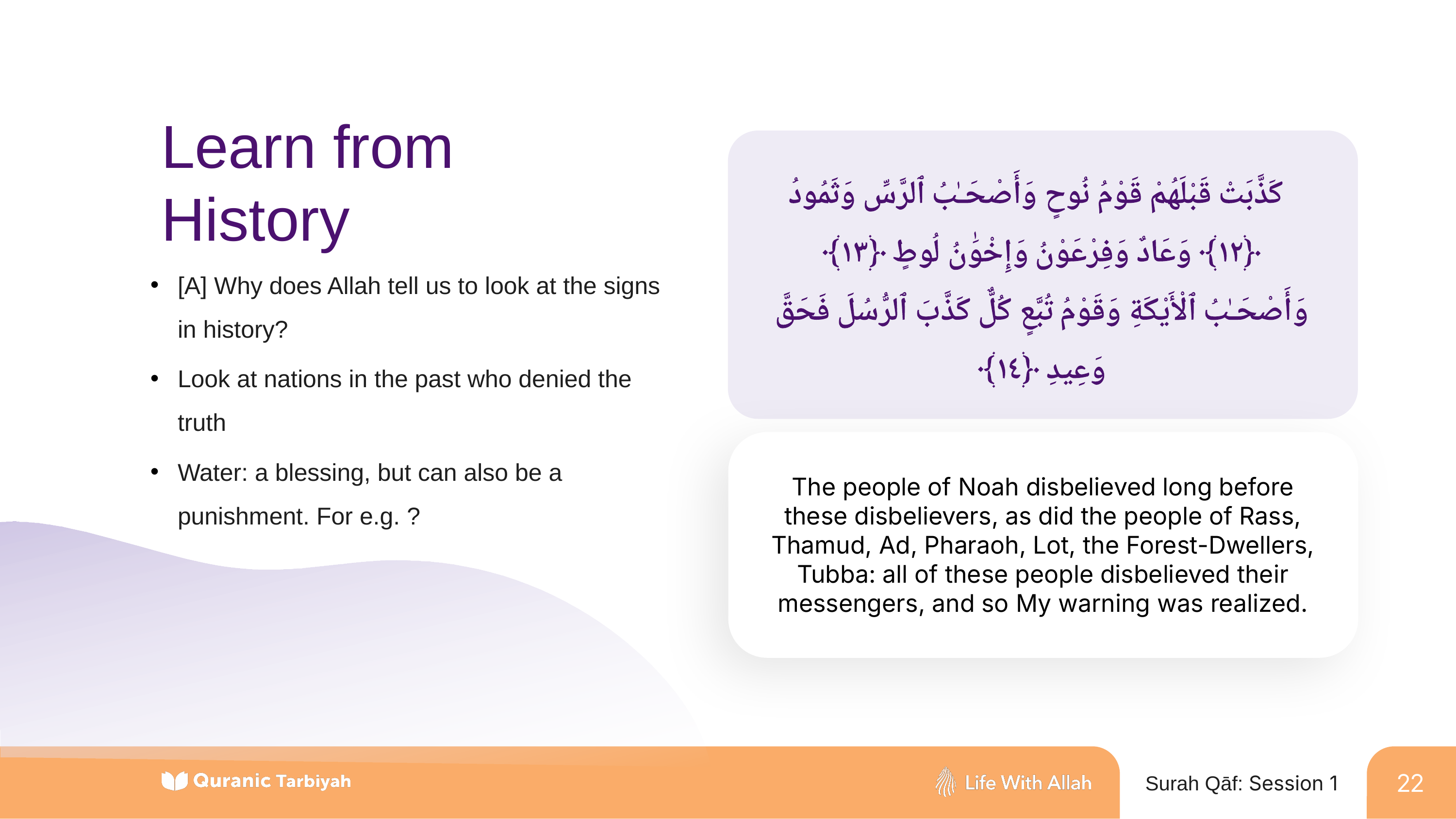

Learn from History

[A] Why does Allah tell us to look at the signs in history?
Look at nations in the past who denied the truth
Water: a blessing, but can also be a punishment. For e.g. ?

The people of Noah disbelieved long before these disbelievers, as did the people of Rass, Thamud, Ad, Pharaoh, Lot, the Forest-Dwellers, Tubba: all of these people disbelieved their messengers, and so My warning was realized.